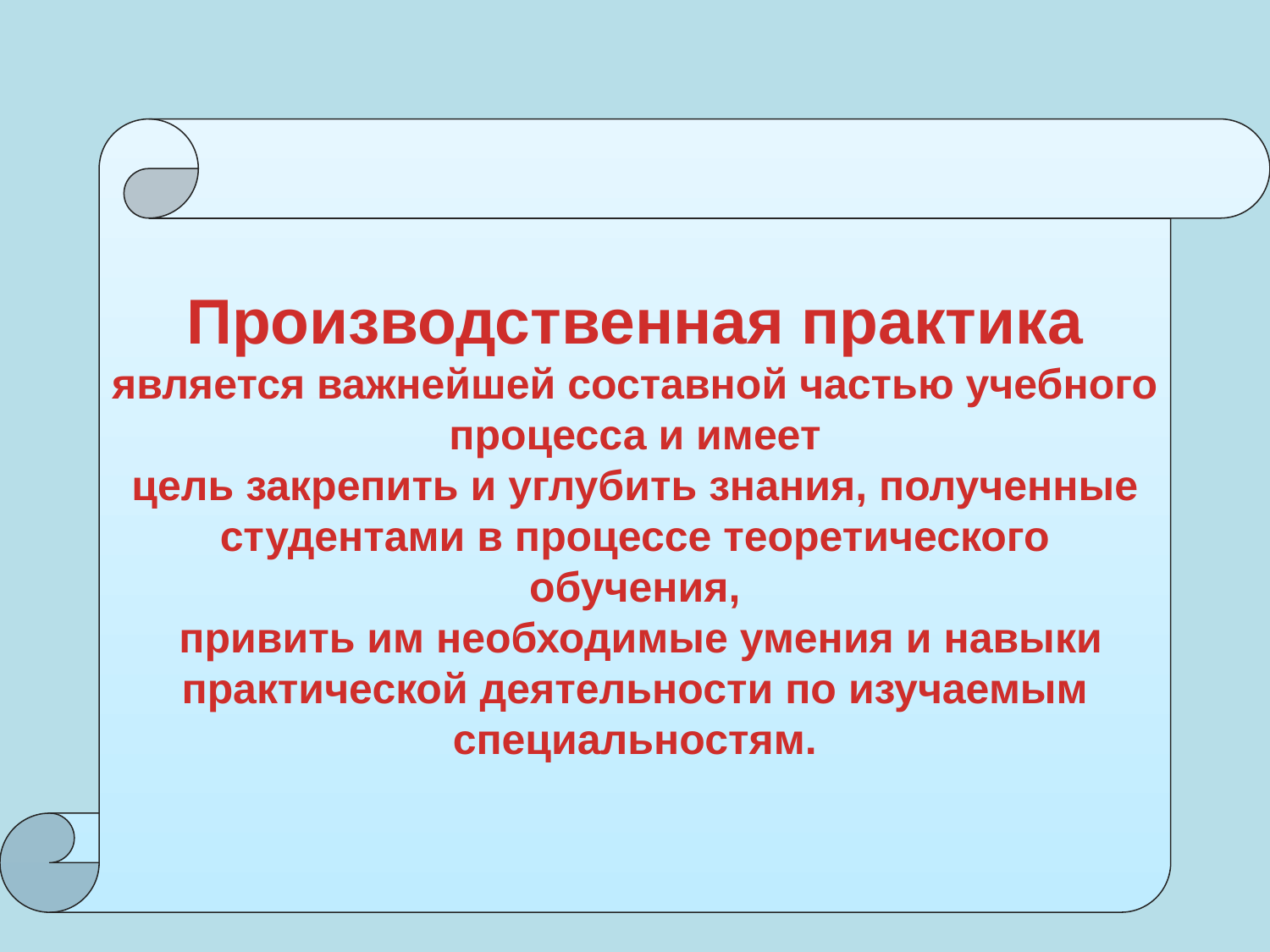

Производственная практика является важнейшей составной частью учебного процесса и имеет
цель закрепить и углубить знания, полученные студентами в процессе теоретического обучения,
 привить им необходимые умения и навыки практической деятельности по изучаемым специальностям.